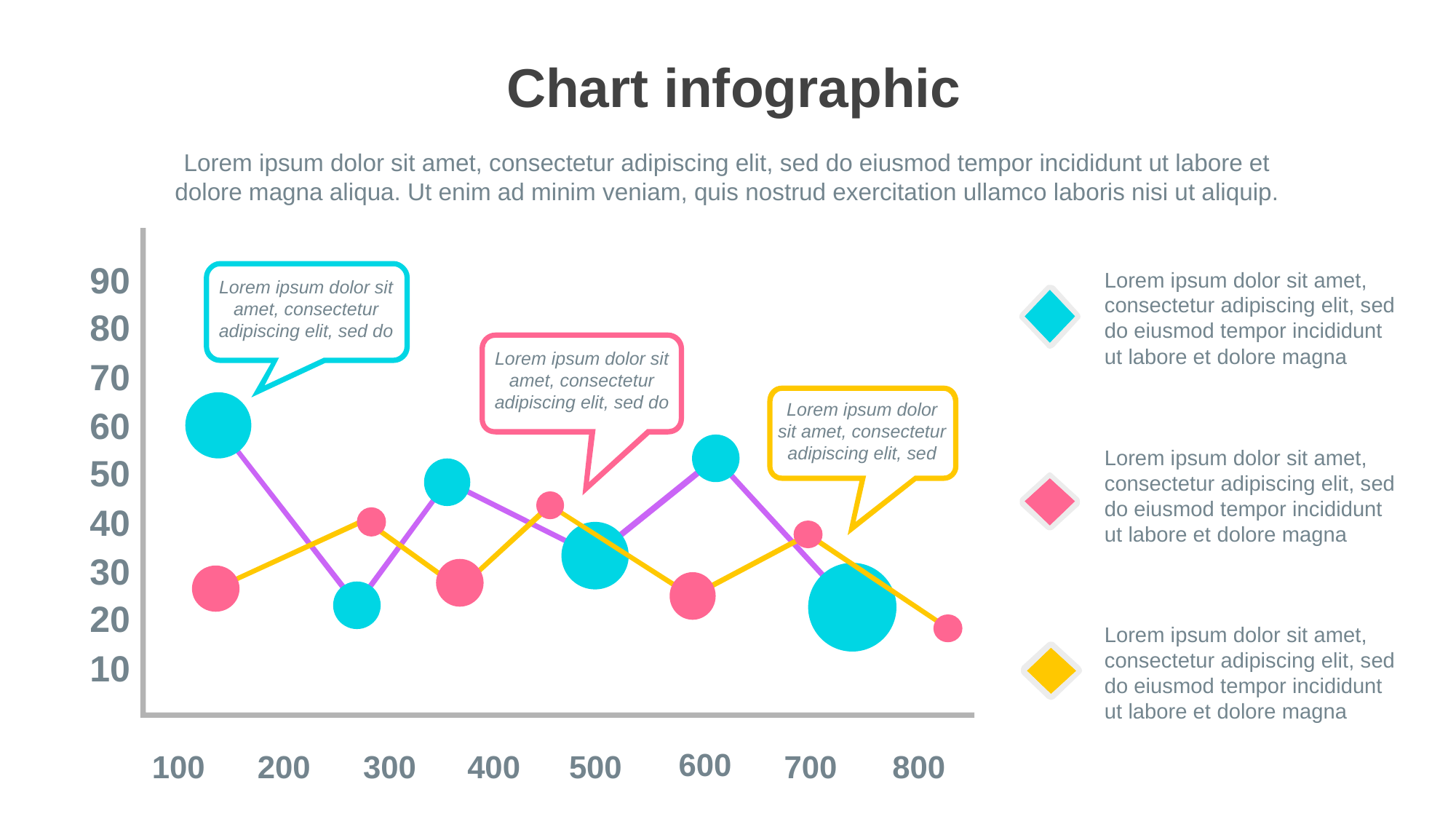

Chart infographic
Lorem ipsum dolor sit amet, consectetur adipiscing elit, sed do eiusmod tempor incididunt ut labore et dolore magna aliqua. Ut enim ad minim veniam, quis nostrud exercitation ullamco laboris nisi ut aliquip.

90
80
70
60
50
40
30
20
10
600
100
200
300
400
500
700
800

Lorem ipsum dolor sit amet, consectetur adipiscing elit, sed do
Lorem ipsum dolor sit amet, consectetur adipiscing elit, sed do eiusmod tempor incididunt ut labore et dolore magna

Lorem ipsum dolor sit amet, consectetur adipiscing elit, sed do

Lorem ipsum dolor sit amet, consectetur adipiscing elit, sed

Lorem ipsum dolor sit amet, consectetur adipiscing elit, sed do eiusmod tempor incididunt ut labore et dolore magna

Lorem ipsum dolor sit amet, consectetur adipiscing elit, sed do eiusmod tempor incididunt ut labore et dolore magna